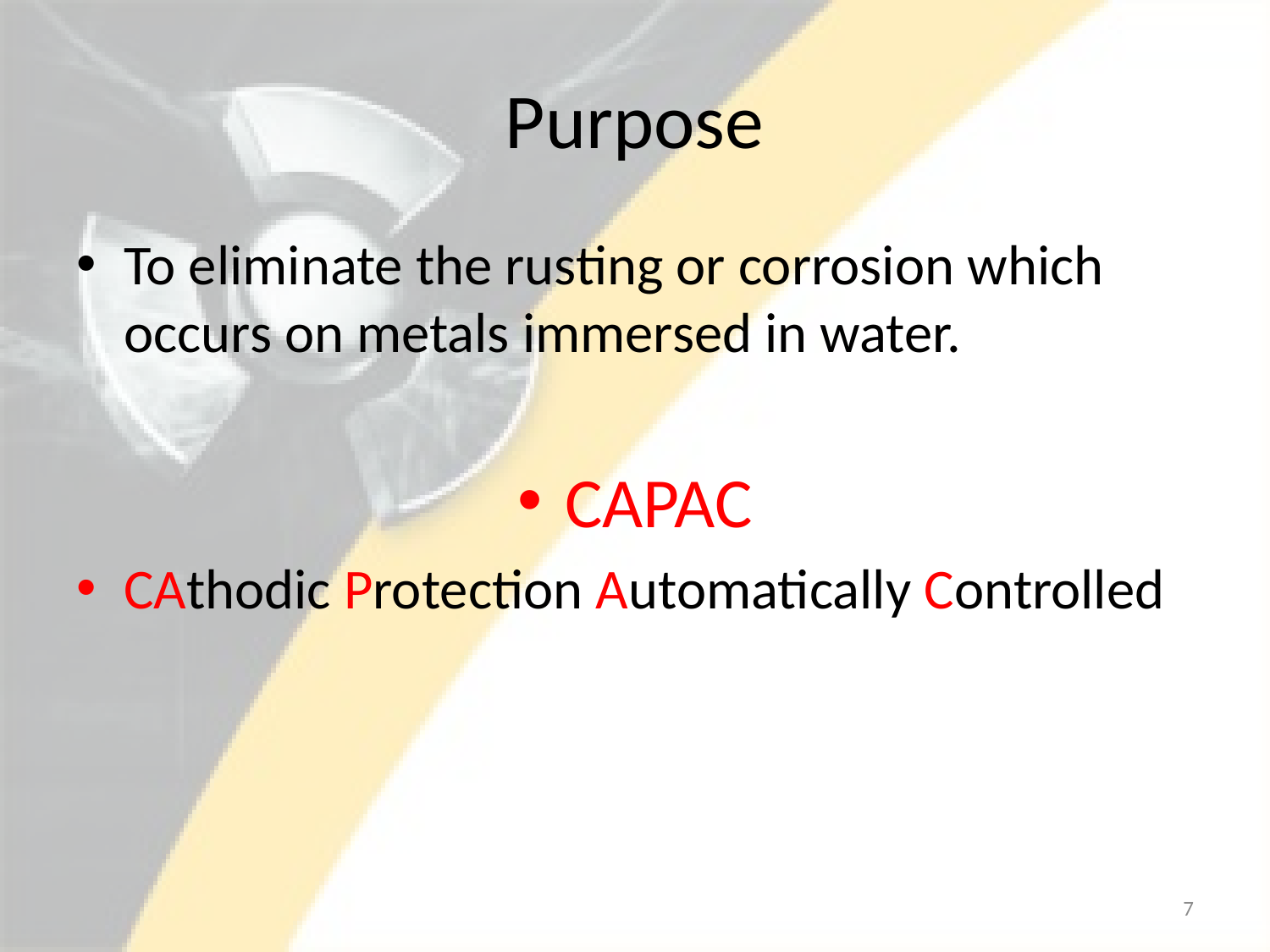

# Purpose
To eliminate the rusting or corrosion which occurs on metals immersed in water.

CAPAC
CAthodic Protection Automatically Controlled
7